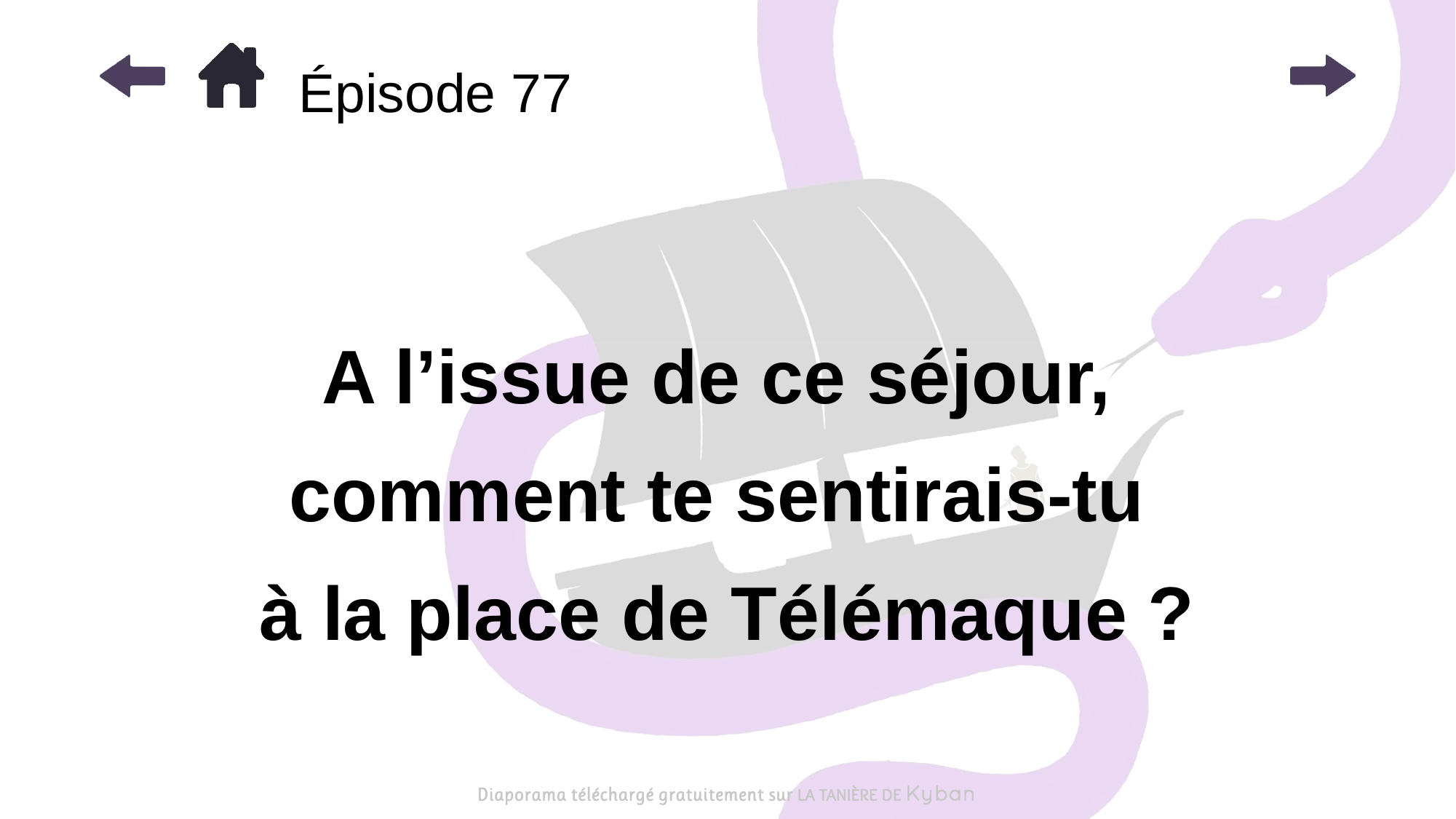

# Épisode 77
A l’issue de ce séjour,
comment te sentirais-tu
à la place de Télémaque ?